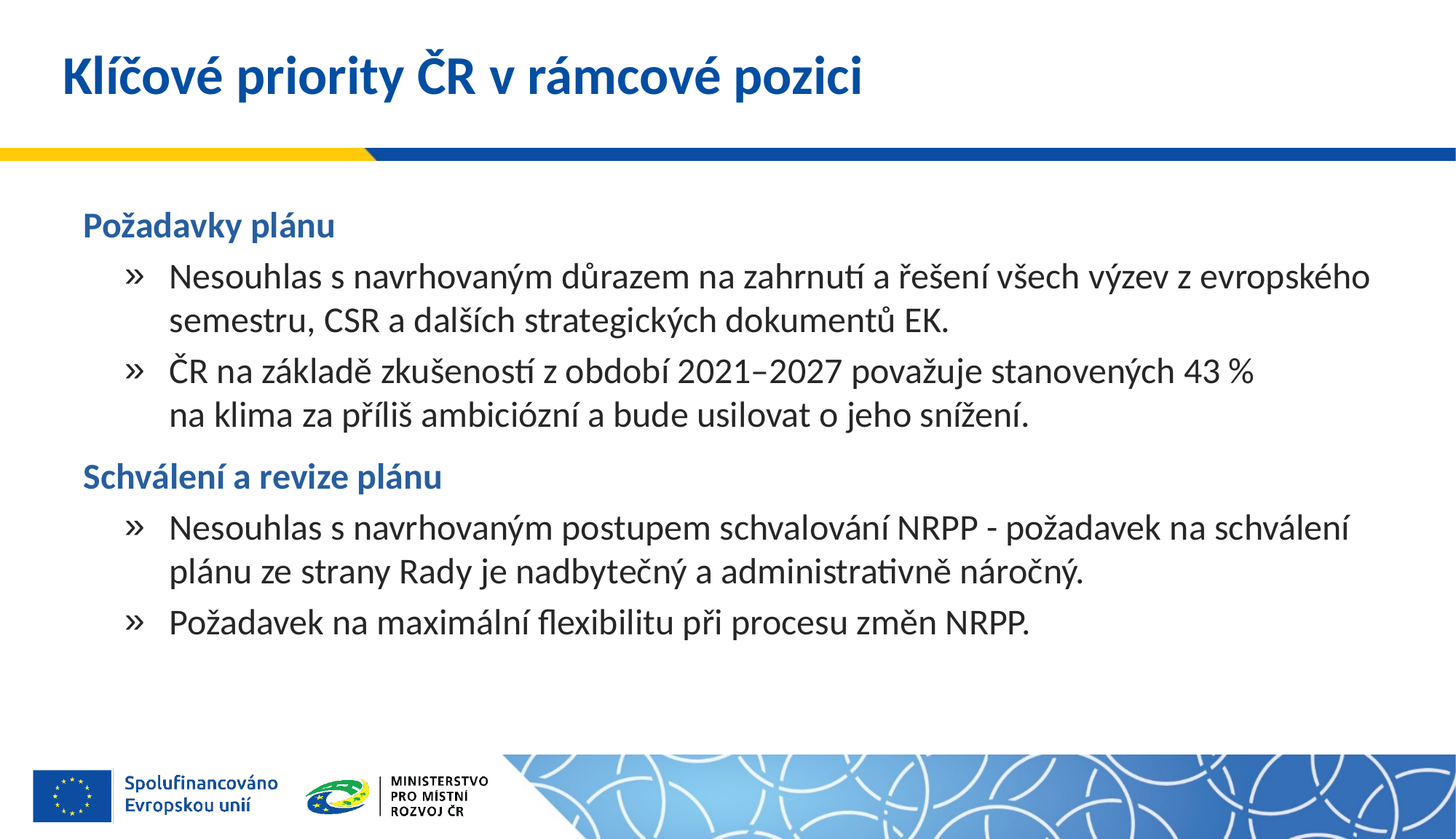

# Klíčové priority ČR v rámcové pozici
Požadavky plánu
Nesouhlas s navrhovaným důrazem na zahrnutí a řešení všech výzev z evropského semestru, CSR a dalších strategických dokumentů EK.
ČR na základě zkušeností z období 2021–2027 považuje stanovených 43 %                 na klima za příliš ambiciózní a bude usilovat o jeho snížení.
Schválení a revize plánu
Nesouhlas s navrhovaným postupem schvalování NRPP - požadavek na schválení plánu ze strany Rady je nadbytečný a administrativně náročný.
Požadavek na maximální flexibilitu při procesu změn NRPP.